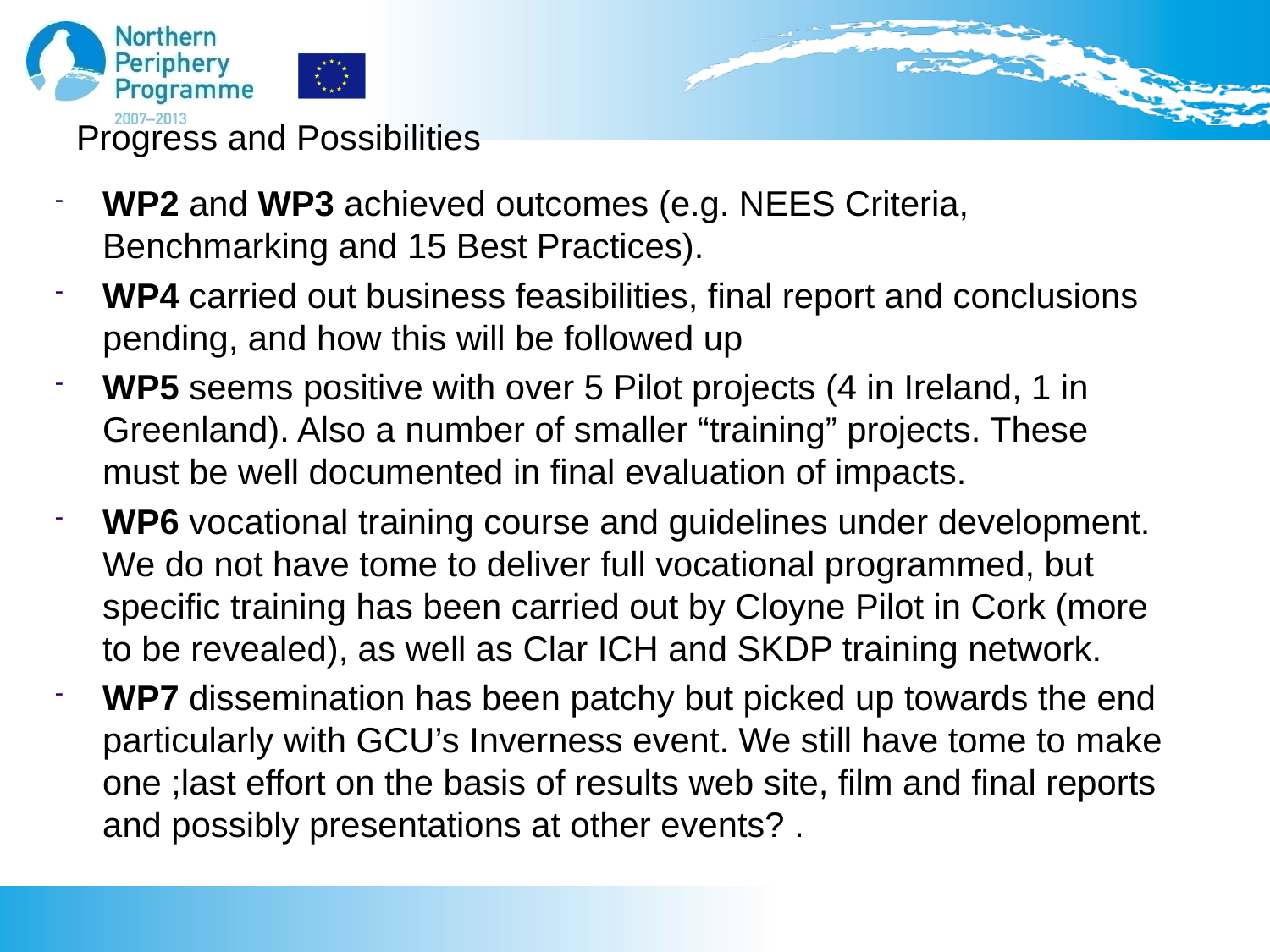

# Progress and Possibilities
WP2 and WP3 achieved outcomes (e.g. NEES Criteria, Benchmarking and 15 Best Practices).
WP4 carried out business feasibilities, final report and conclusions pending, and how this will be followed up
WP5 seems positive with over 5 Pilot projects (4 in Ireland, 1 in  Greenland). Also a number of smaller “training” projects. These must be well documented in final evaluation of impacts.
WP6 vocational training course and guidelines under development. We do not have tome to deliver full vocational programmed, but specific training has been carried out by Cloyne Pilot in Cork (more to be revealed), as well as Clar ICH and SKDP training network.
WP7 dissemination has been patchy but picked up towards the end particularly with GCU’s Inverness event. We still have tome to make one ;last effort on the basis of results web site, film and final reports and possibly presentations at other events? .